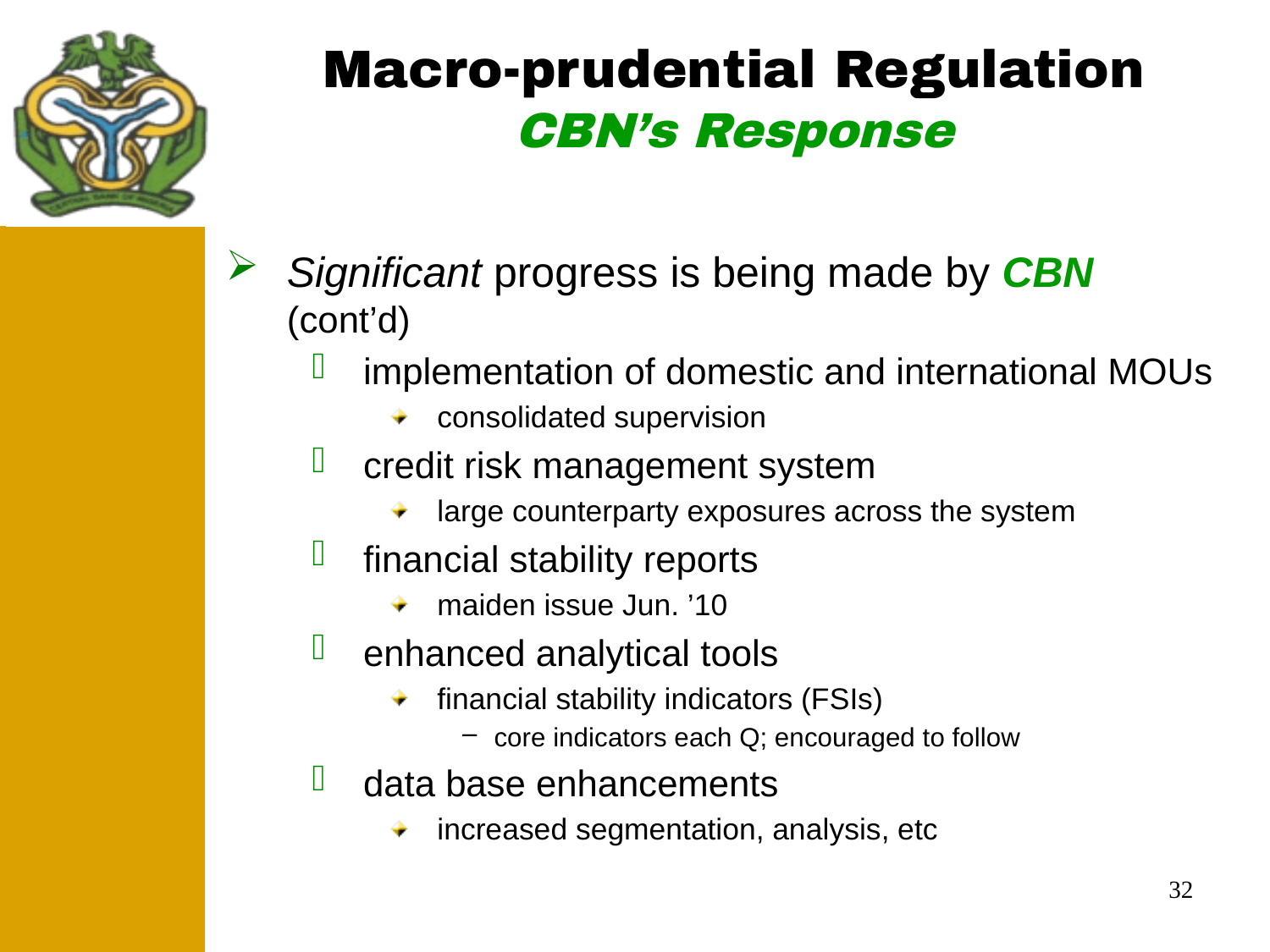

Macro-prudential Regulation
CBN’s Response
#
 After
Significant progress is being made by CBN (cont’d)
implementation of domestic and international MOUs
consolidated supervision
credit risk management system
large counterparty exposures across the system
financial stability reports
maiden issue Jun. ’10
enhanced analytical tools
financial stability indicators (FSIs)
core indicators each Q; encouraged to follow
data base enhancements
increased segmentation, analysis, etc
32